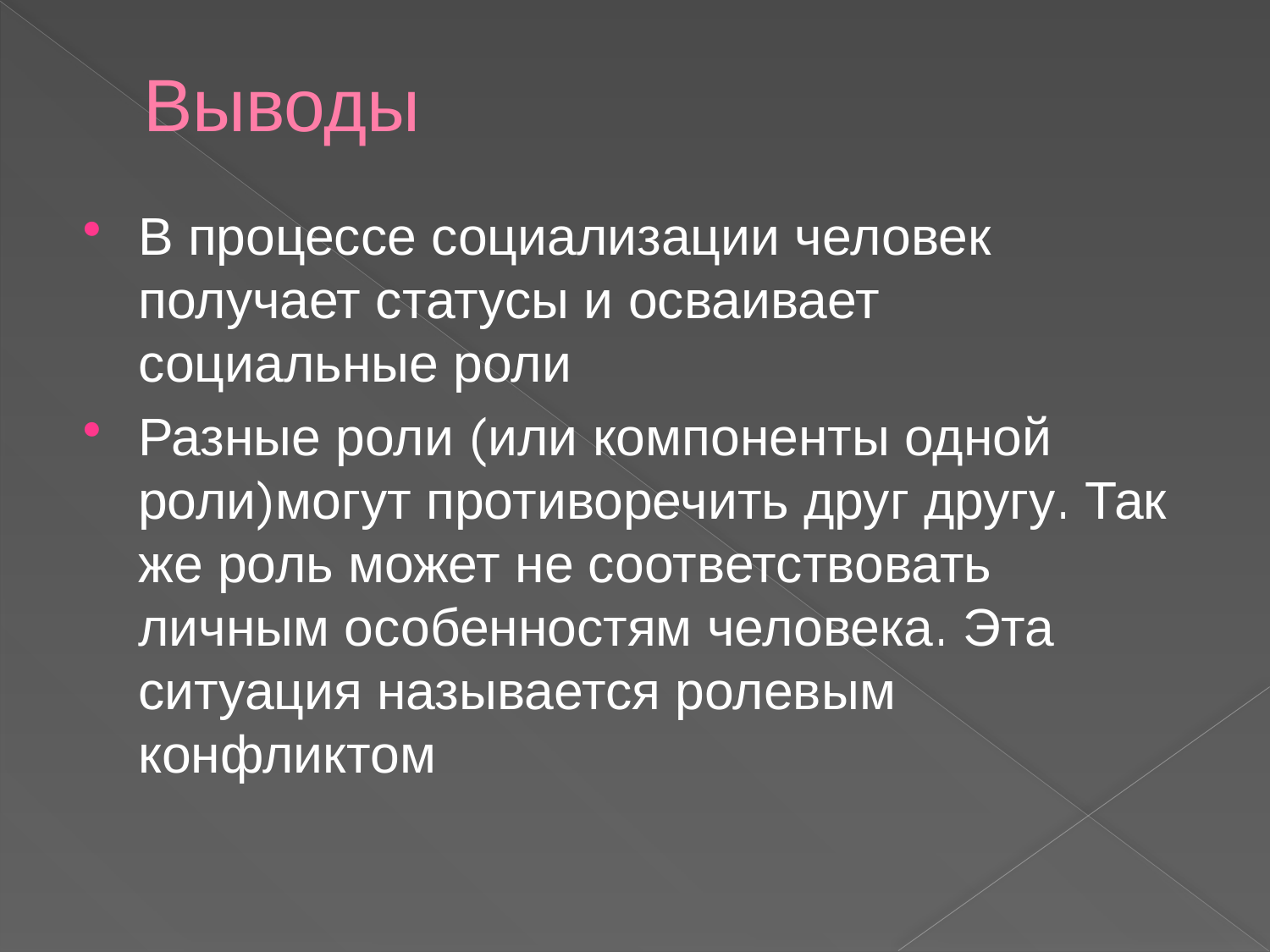

# Выводы
В процессе социализации человек получает статусы и осваивает социальные роли
Разные роли (или компоненты одной роли)могут противоречить друг другу. Так же роль может не соответствовать  личным особенностям человека. Эта ситуация называется ролевым конфликтом